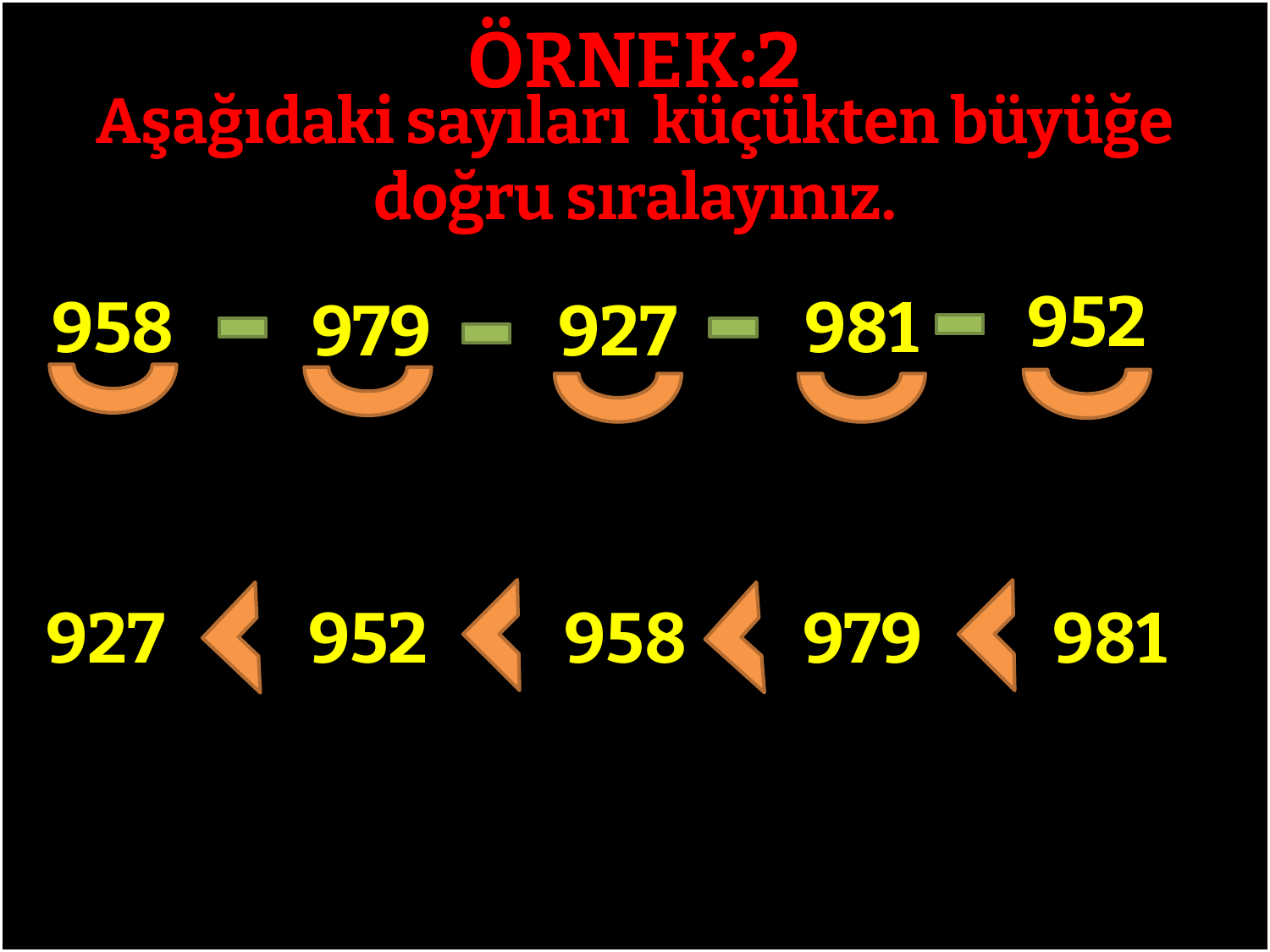

ÖRNEK:2
Aşağıdaki sayıları  küçükten büyüğe doğru sıralayınız.
952
958
981
979
927

#

927
952
981
958
979